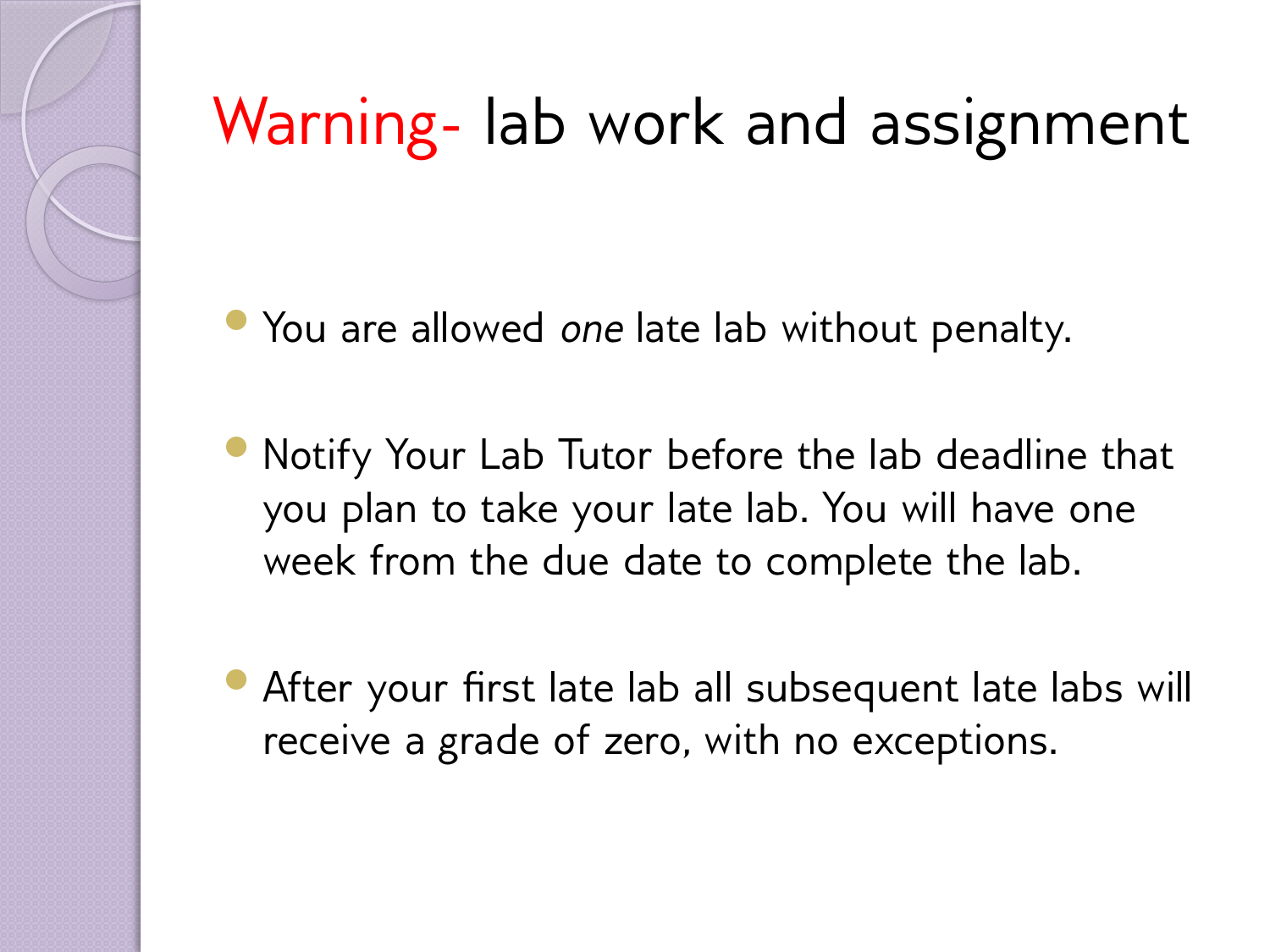

# Warning- lab work and assignment
You are allowed one late lab without penalty.

Notify Your Lab Tutor before the lab deadline that you plan to take your late lab. You will have one week from the due date to complete the lab.

After your first late lab all subsequent late labs will receive a grade of zero, with no exceptions.